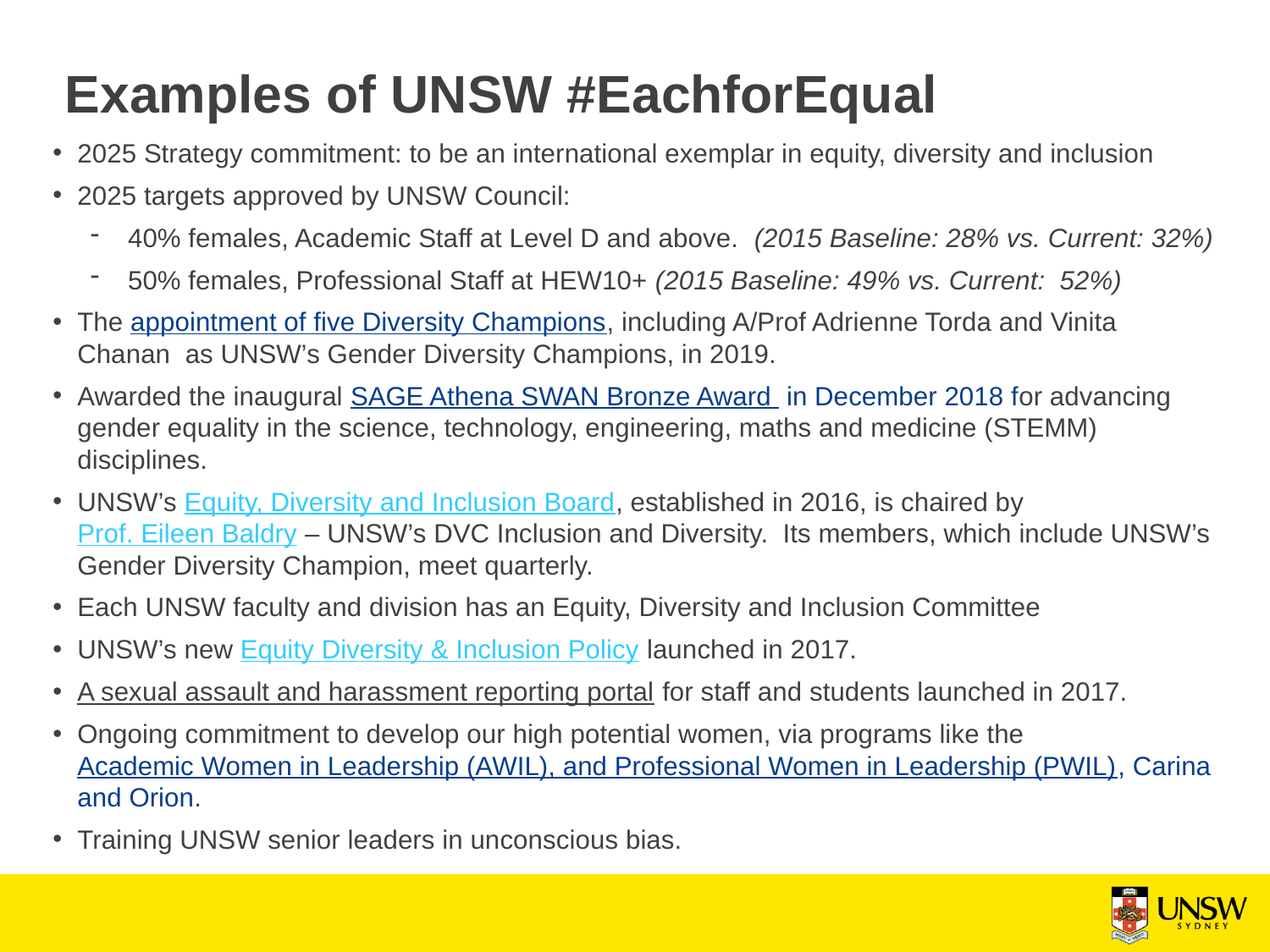

# Examples of UNSW #EachforEqual
2025 Strategy commitment: to be an international exemplar in equity, diversity and inclusion
2025 targets approved by UNSW Council:
40% females, Academic Staff at Level D and above.  (2015 Baseline: 28% vs. Current: 32%)
50% females, Professional Staff at HEW10+ (2015 Baseline: 49% vs. Current:  52%)
The appointment of five Diversity Champions, including A/Prof Adrienne Torda and Vinita Chanan  as UNSW’s Gender Diversity Champions, in 2019.
Awarded the inaugural SAGE Athena SWAN Bronze Award  in December 2018 for advancing gender equality in the science, technology, engineering, maths and medicine (STEMM) disciplines.
UNSW’s Equity, Diversity and Inclusion Board, established in 2016, is chaired by Prof. Eileen Baldry – UNSW’s DVC Inclusion and Diversity.  Its members, which include UNSW’s Gender Diversity Champion, meet quarterly.
Each UNSW faculty and division has an Equity, Diversity and Inclusion Committee
UNSW’s new Equity Diversity & Inclusion Policy launched in 2017.
A sexual assault and harassment reporting portal for staff and students launched in 2017.
Ongoing commitment to develop our high potential women, via programs like the Academic Women in Leadership (AWIL), and Professional Women in Leadership (PWIL), Carina and Orion.
Training UNSW senior leaders in unconscious bias.